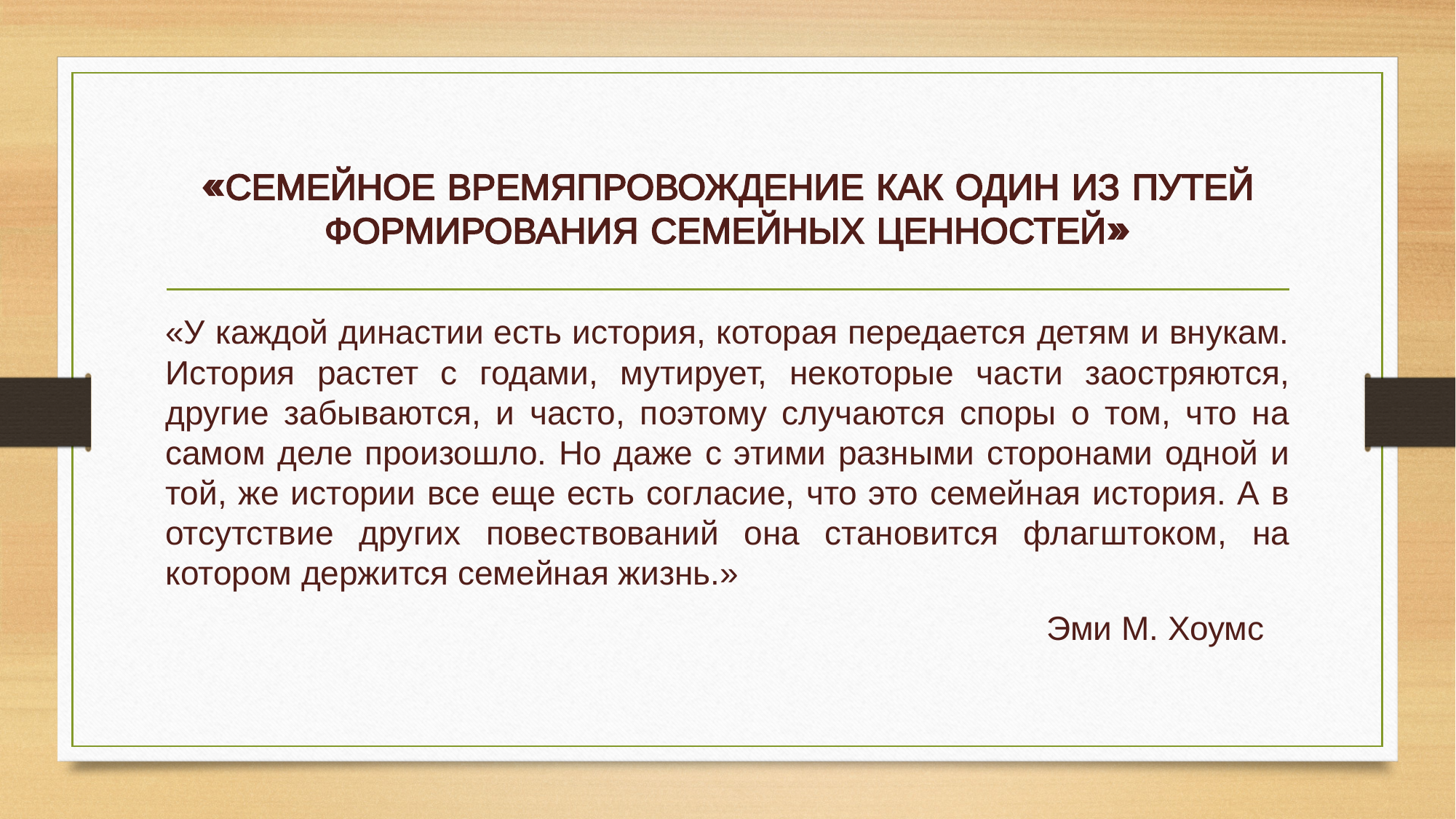

# «СЕМЕЙНОЕ ВРЕМЯПРОВОЖДЕНИЕ КАК ОДИН ИЗ ПУТЕЙ ФОРМИРОВАНИЯ СЕМЕЙНЫХ ЦЕННОСТЕЙ»
«У каждой династии есть история, которая передается детям и внукам. История растет с годами, мутирует, некоторые части заостряются, другие забываются, и часто, поэтому случаются споры о том, что на самом деле произошло. Но даже с этими разными сторонами одной и той, же истории все еще есть согласие, что это семейная история. А в отсутствие других повествований она становится флагштоком, на котором держится семейная жизнь.»
                                                                                               Эми М. Хоумс